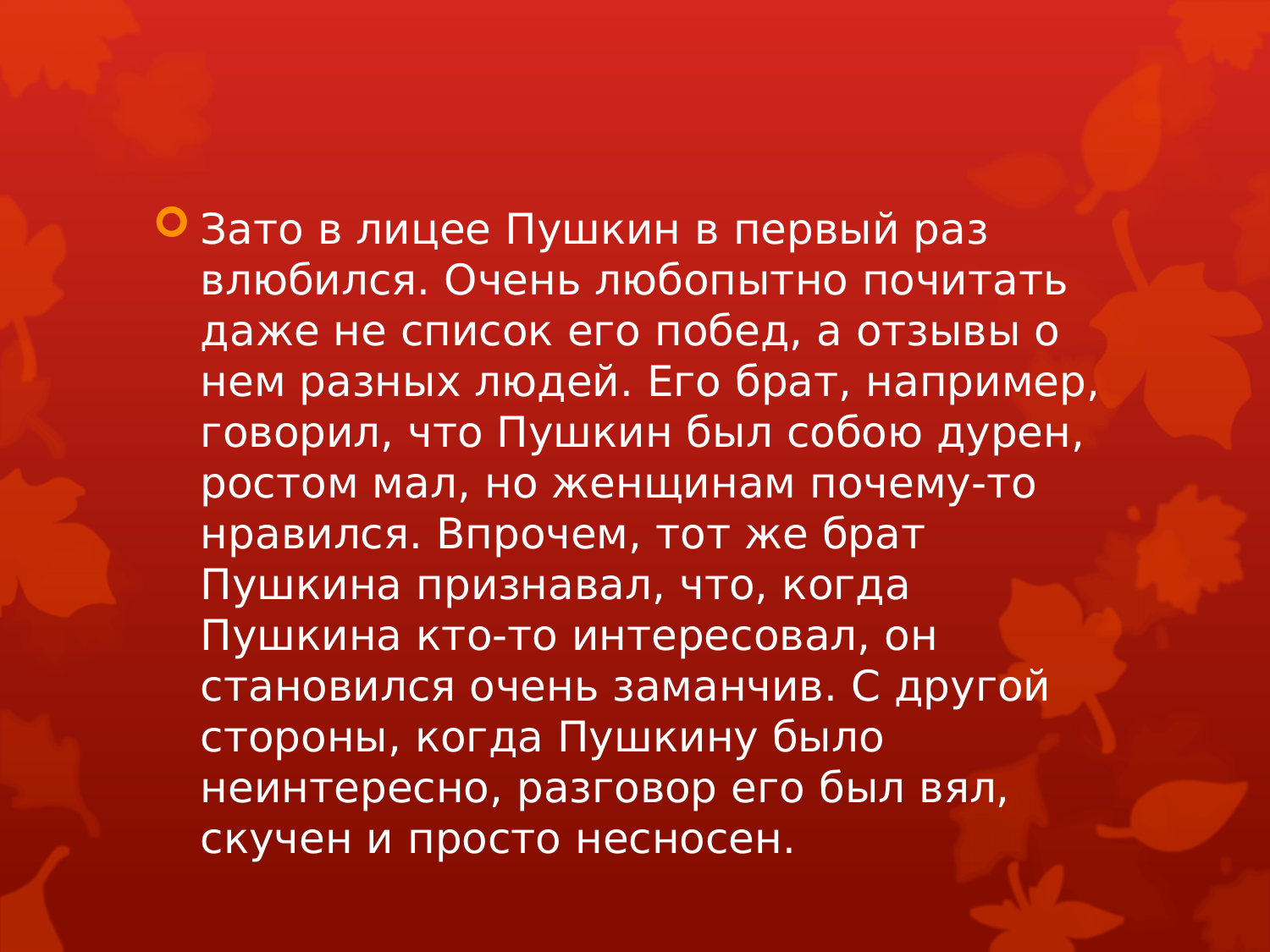

Зато в лицее Пушкин в первый раз влюбился. Очень любопытно почитать даже не список его побед, а отзывы о нем разных людей. Его брат, например, говорил, что Пушкин был собою дурен, ростом мал, но женщинам почему-то нравился. Впрочем, тот же брат Пушкина признавал, что, когда Пушкина кто-то интересовал, он становился очень заманчив. С другой стороны, когда Пушкину было неинтересно, разговор его был вял, скучен и просто несносен.